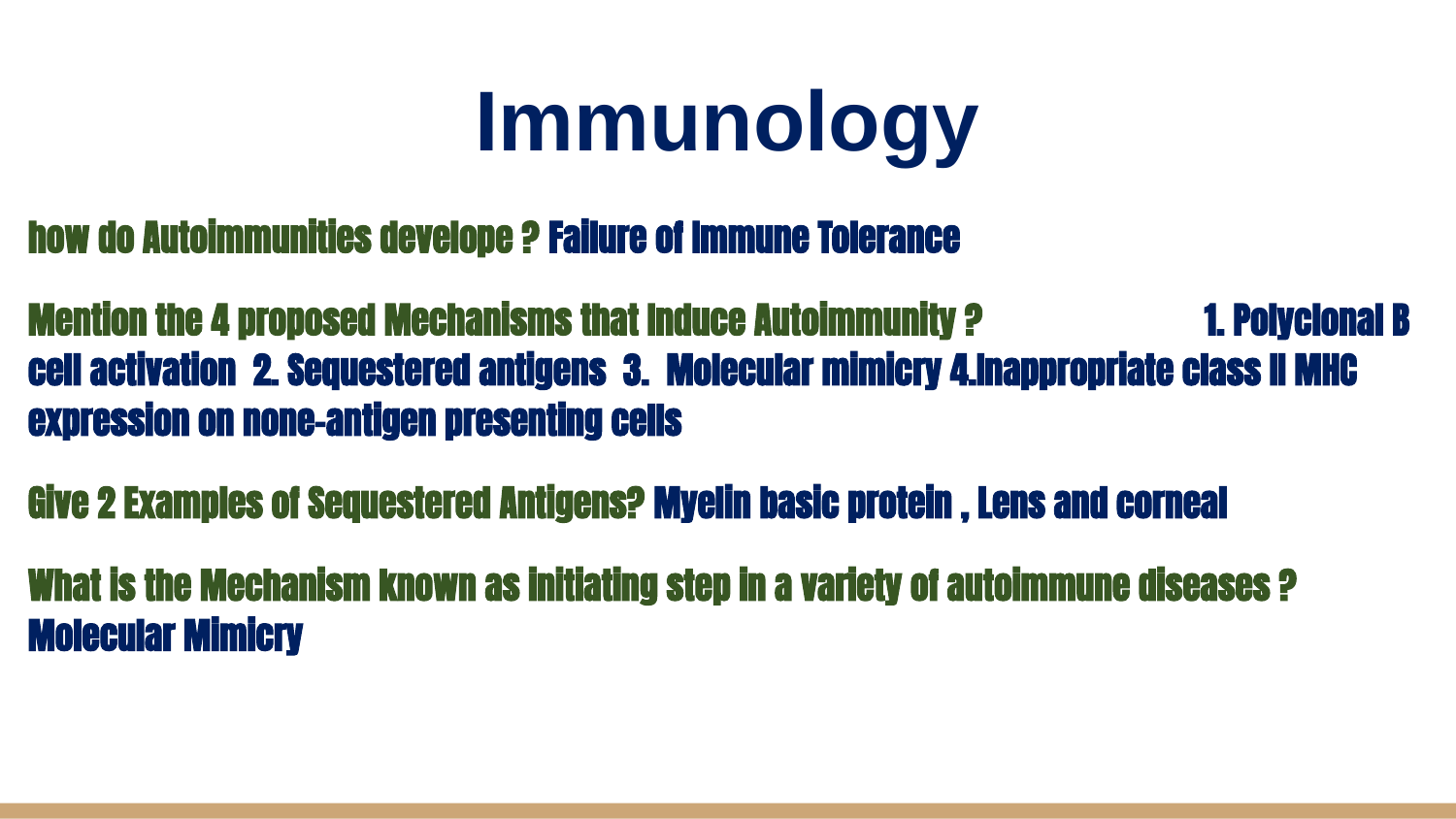

# Immunology
how do Autoimmunities develope ? Failure of Immune Tolerance
Mention the 4 proposed Mechanisms that Induce Autoimmunity ?                          1. Polyclonal B cell activation  2. Sequestered antigens  3.  Molecular mimicry 4.Inappropriate class II MHC expression on none-antigen presenting cells
Give 2 Examples of Sequestered Antigens? Myelin basic protein , Lens and corneal
What is the Mechanism known as initiating step in a variety of autoimmune diseases ? Molecular Mimicry